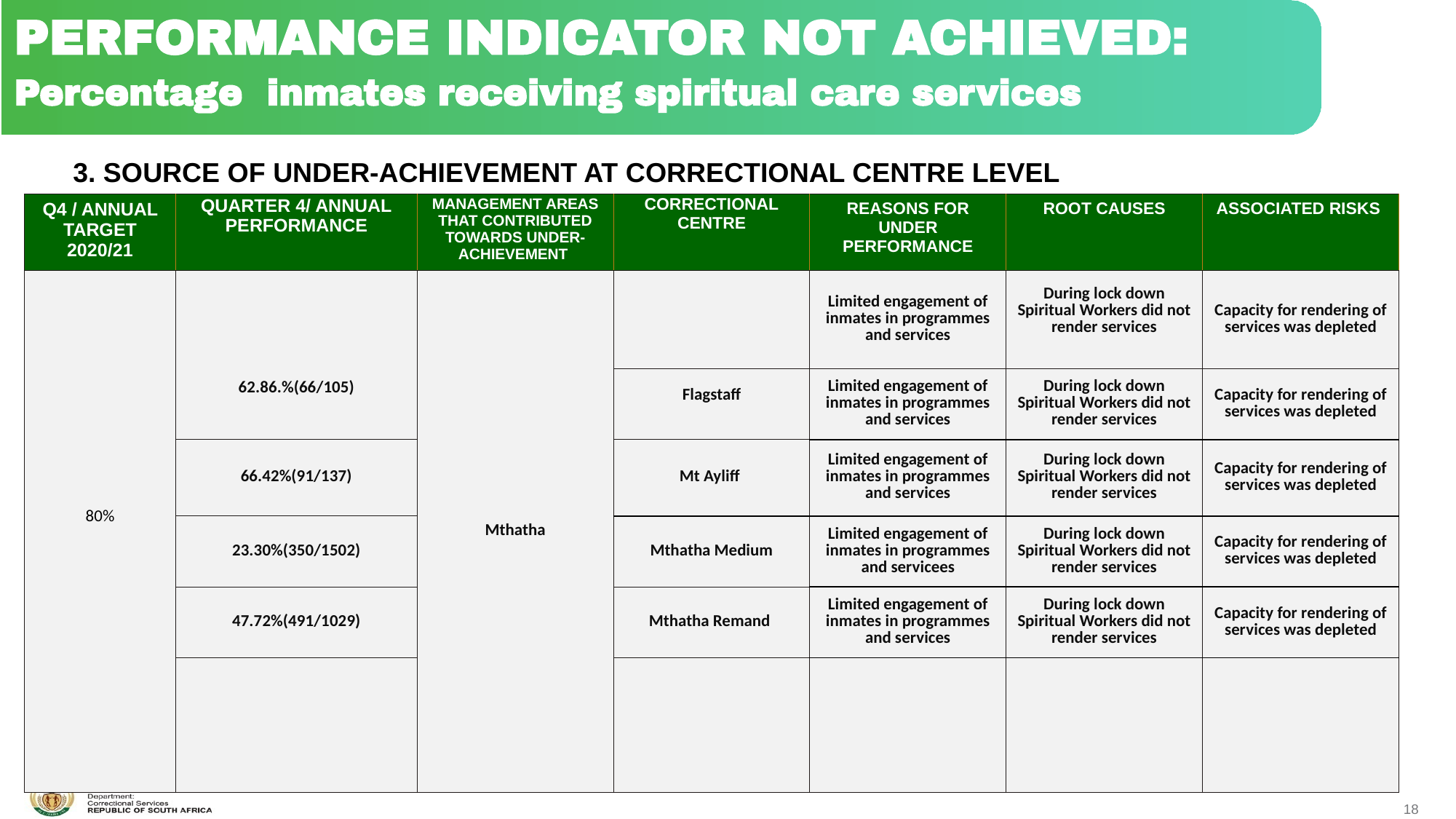

PERFORMANCE INDICATOR NOT ACHIEVED:
Percentage  inmates receiving spiritual care services
     3. SOURCE OF UNDER-ACHIEVEMENT AT CORRECTIONAL CENTRE LEVEL
| Q4 / ANNUAL TARGET 2020/21 | QUARTER 4/ ANNUAL PERFORMANCE | MANAGEMENT AREAS THAT CONTRIBUTED TOWARDS UNDER-ACHIEVEMENT | CORRECTIONAL CENTRE | REASONS FOR UNDER PERFORMANCE | ROOT CAUSES | ASSOCIATED RISKS |
| --- | --- | --- | --- | --- | --- | --- |
| 80% | 62.86.%(66/105) | Mthatha |  | Limited engagement of inmates in programmes and services | During lock down Spiritual Workers did not render services | Capacity for rendering of services was depleted |
|  |  |  | Flagstaff | Limited engagement of inmates in programmes and services | During lock down Spiritual Workers did not render services | Capacity for rendering of services was depleted |
|  | 66.42%(91/137) |  | Mt Ayliff | Limited engagement of inmates in programmes and services | During lock down Spiritual Workers did not render services | Capacity for rendering of services was depleted |
|  | 23.30%(350/1502) |  | Mthatha Medium | Limited engagement of inmates in programmes and servicees | During lock down Spiritual Workers did not render services | Capacity for rendering of services was depleted |
|  | 47.72%(491/1029) |  | Mthatha Remand | Limited engagement of inmates in programmes and services | During lock down Spiritual Workers did not render services | Capacity for rendering of services was depleted |
|  |  |  |  |  |  |  |